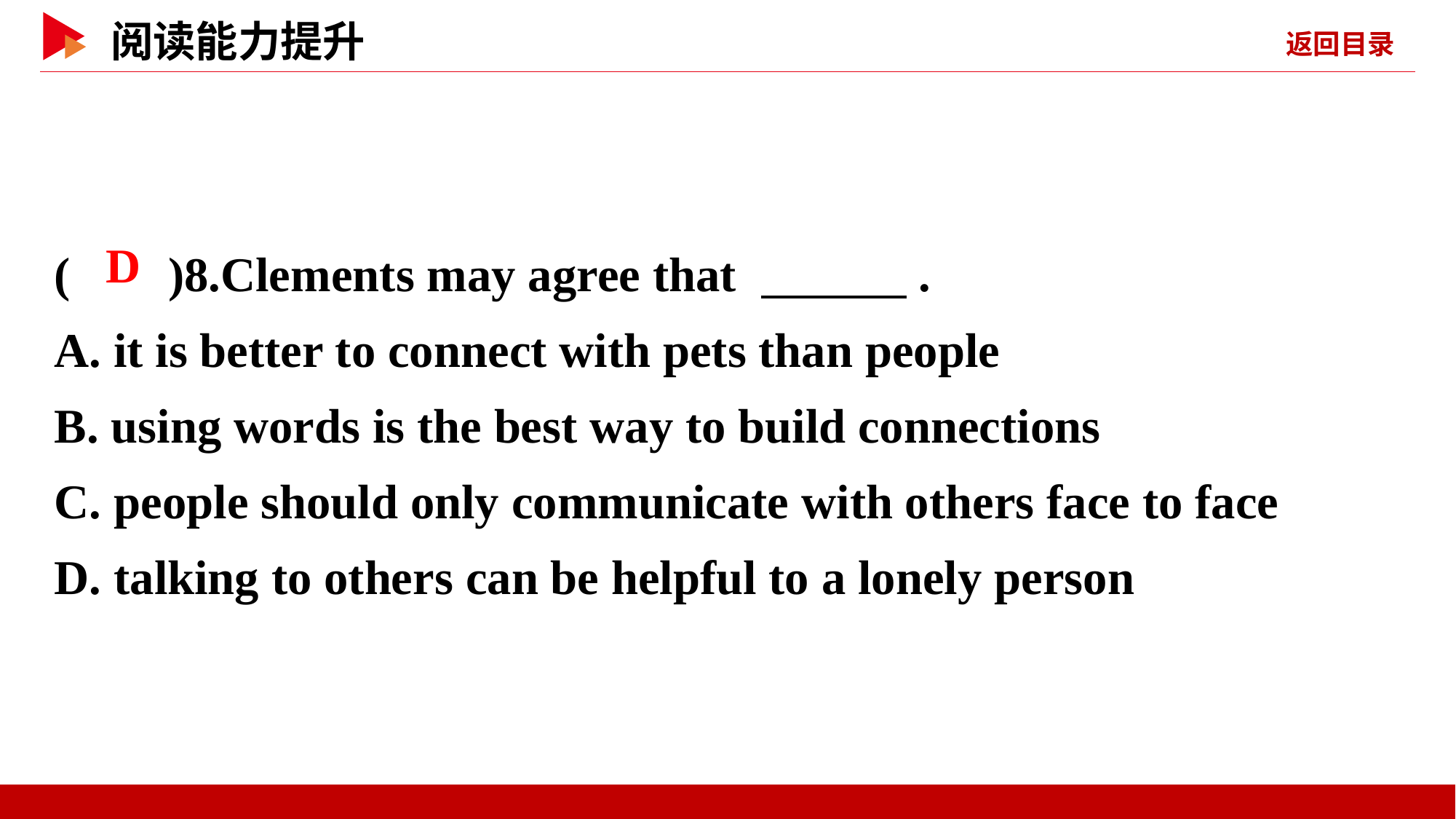

(        )8.Clements may agree that 　　　.
A. it is better to connect with pets than people
B. using words is the best way to build connections
C. people should only communicate with others face to face
D. talking to others can be helpful to a lonely person
   D